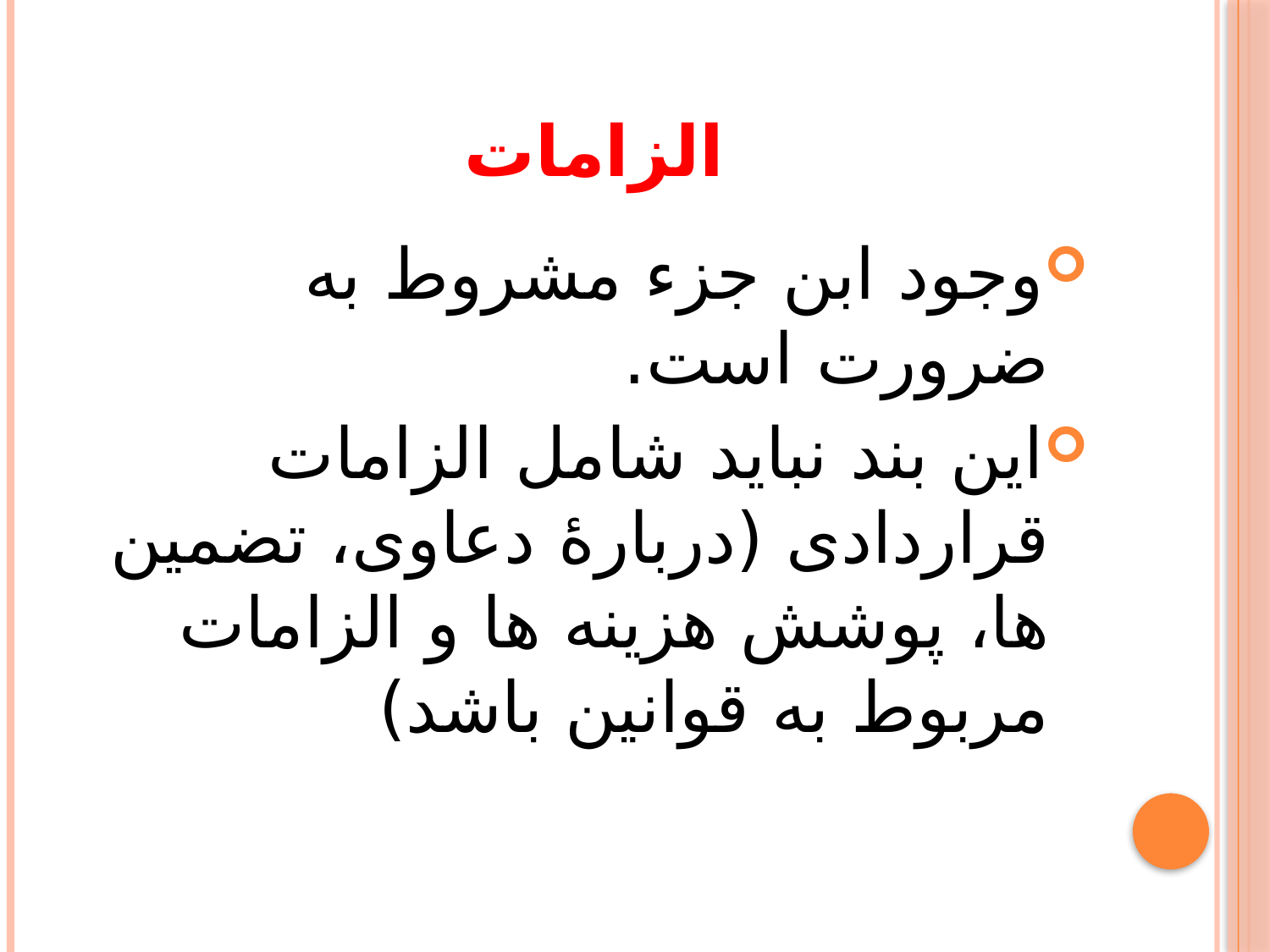

# الزامات
وجود ابن جزء مشروط به ضرورت است.
این بند نباید شامل الزامات قراردادی (دربارۀ دعاوی، تضمین ها، پوشش هزینه ها و الزامات مربوط به قوانین باشد)